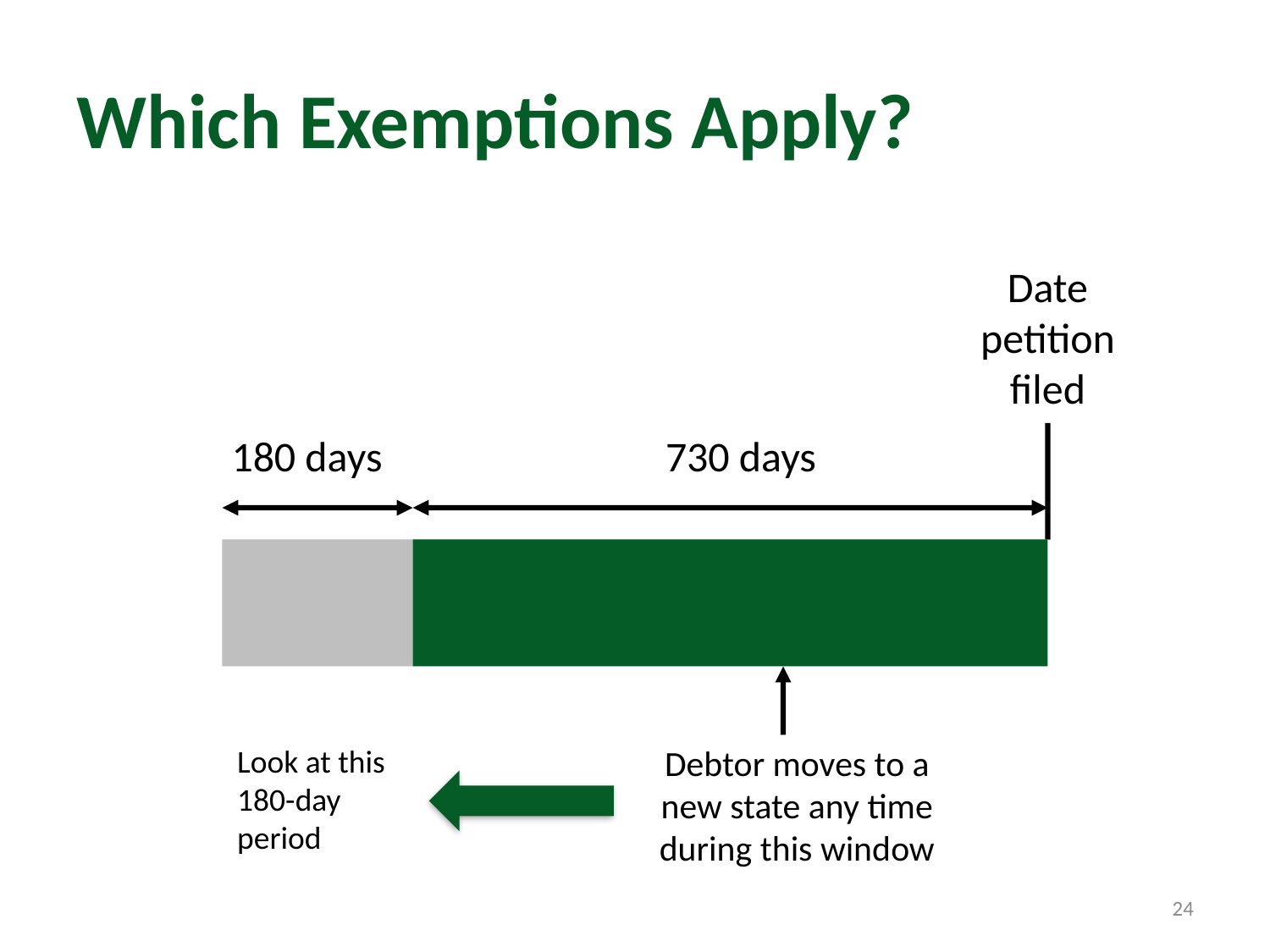

# Which Exemptions Apply?
Date petition filed
180 days
730 days

Look at this 180-day period
Debtor moves to a new state any time during this window

24